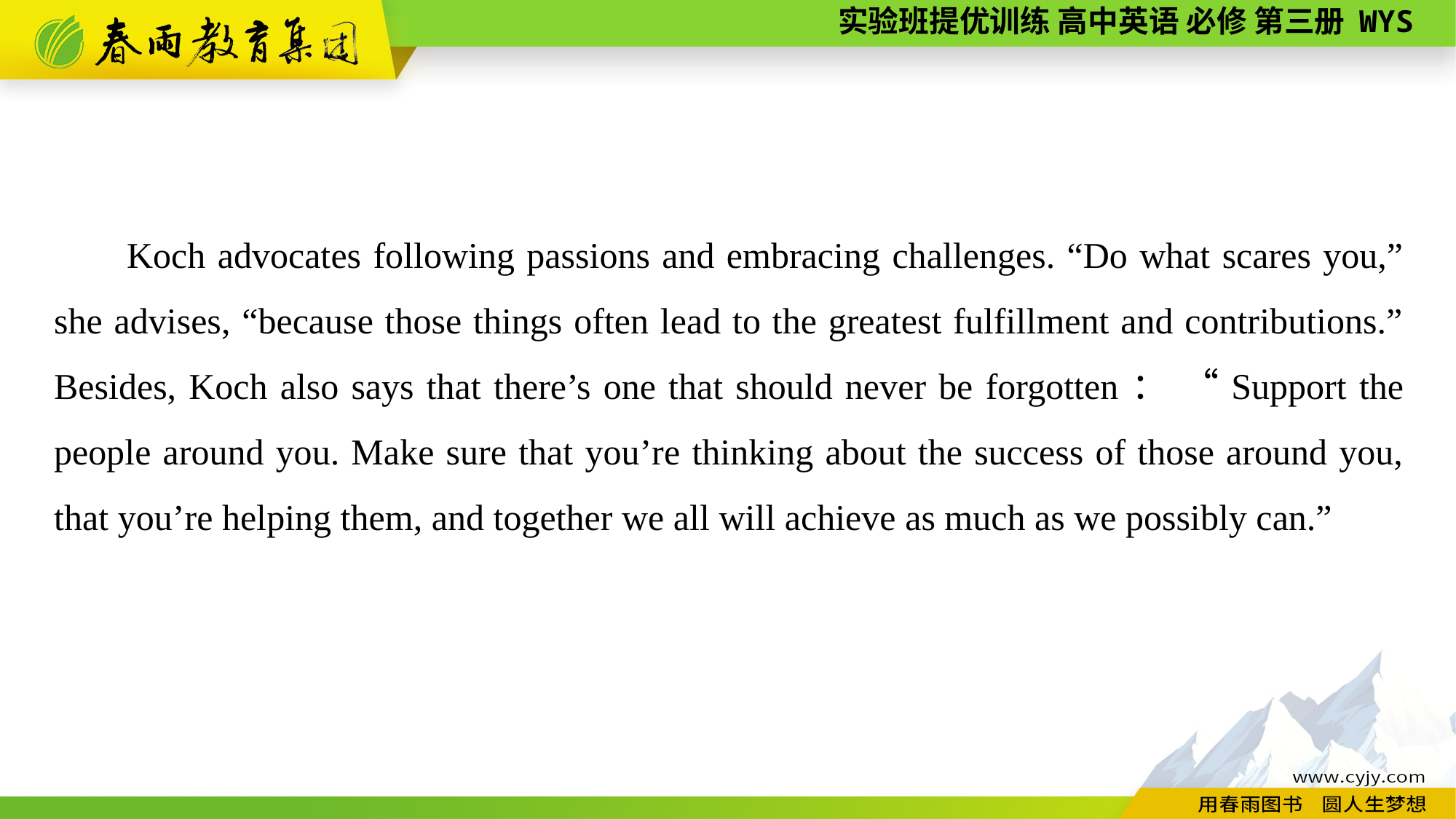

Koch advocates following passions and embracing challenges. “Do what scares you,” she advises, “because those things often lead to the greatest fulfillment and contributions.” Besides, Koch also says that there’s one that should never be forgotten： “Support the people around you. Make sure that you’re thinking about the success of those around you, that you’re helping them, and together we all will achieve as much as we possibly can.”